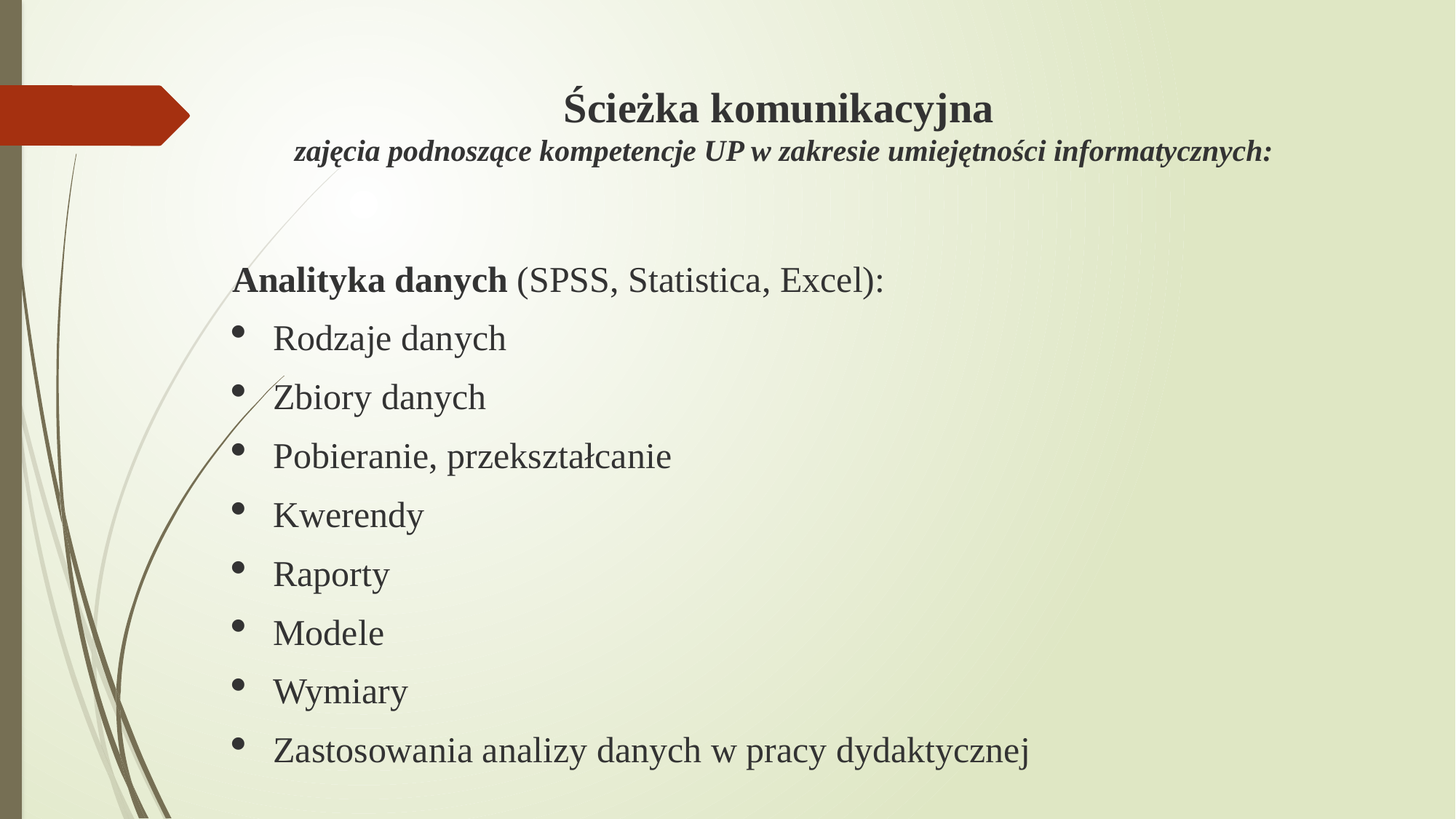

# Ścieżka komunikacyjna zajęcia podnoszące kompetencje UP w zakresie umiejętności informatycznych:
Analityka danych (SPSS, Statistica, Excel):
Rodzaje danych
Zbiory danych
Pobieranie, przekształcanie
Kwerendy
Raporty
Modele
Wymiary
Zastosowania analizy danych w pracy dydaktycznej